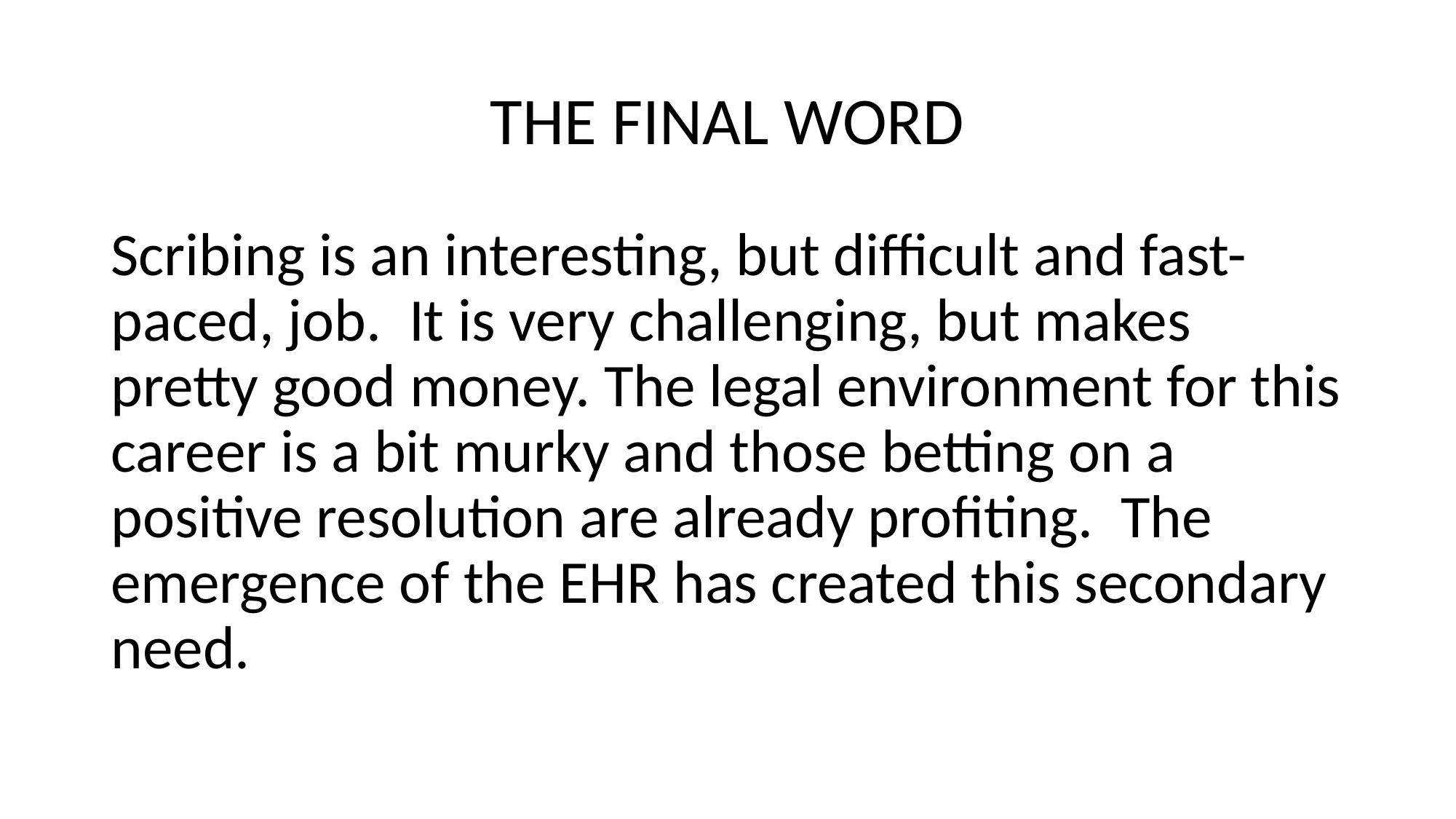

# THE FINAL WORD
Scribing is an interesting, but difficult and fast-paced, job.  It is very challenging, but makes pretty good money. The legal environment for this career is a bit murky and those betting on a positive resolution are already profiting.  The emergence of the EHR has created this secondary need.